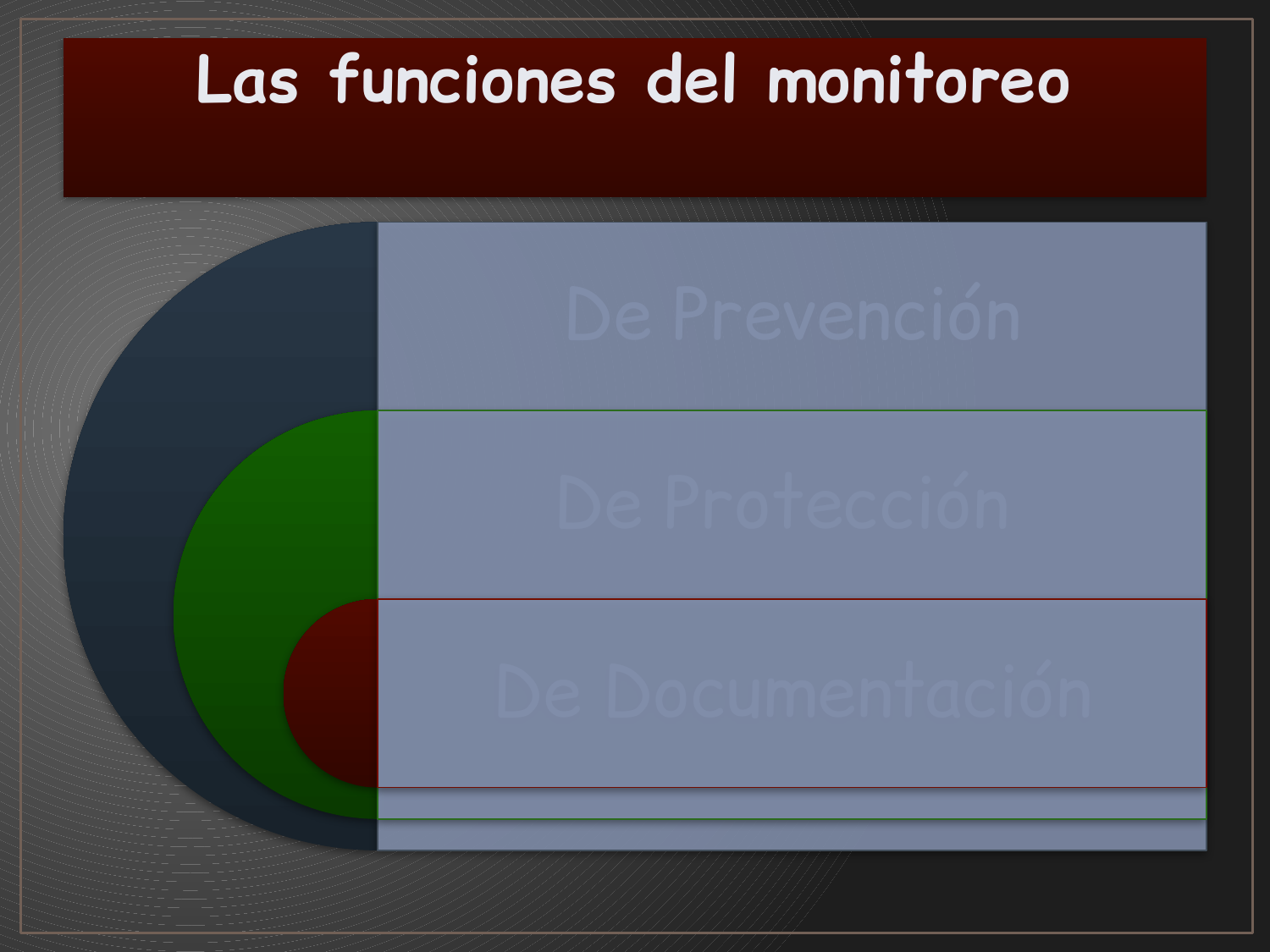

# Las funciones del monitoreo
De Prevención
De Protección
De Documentación